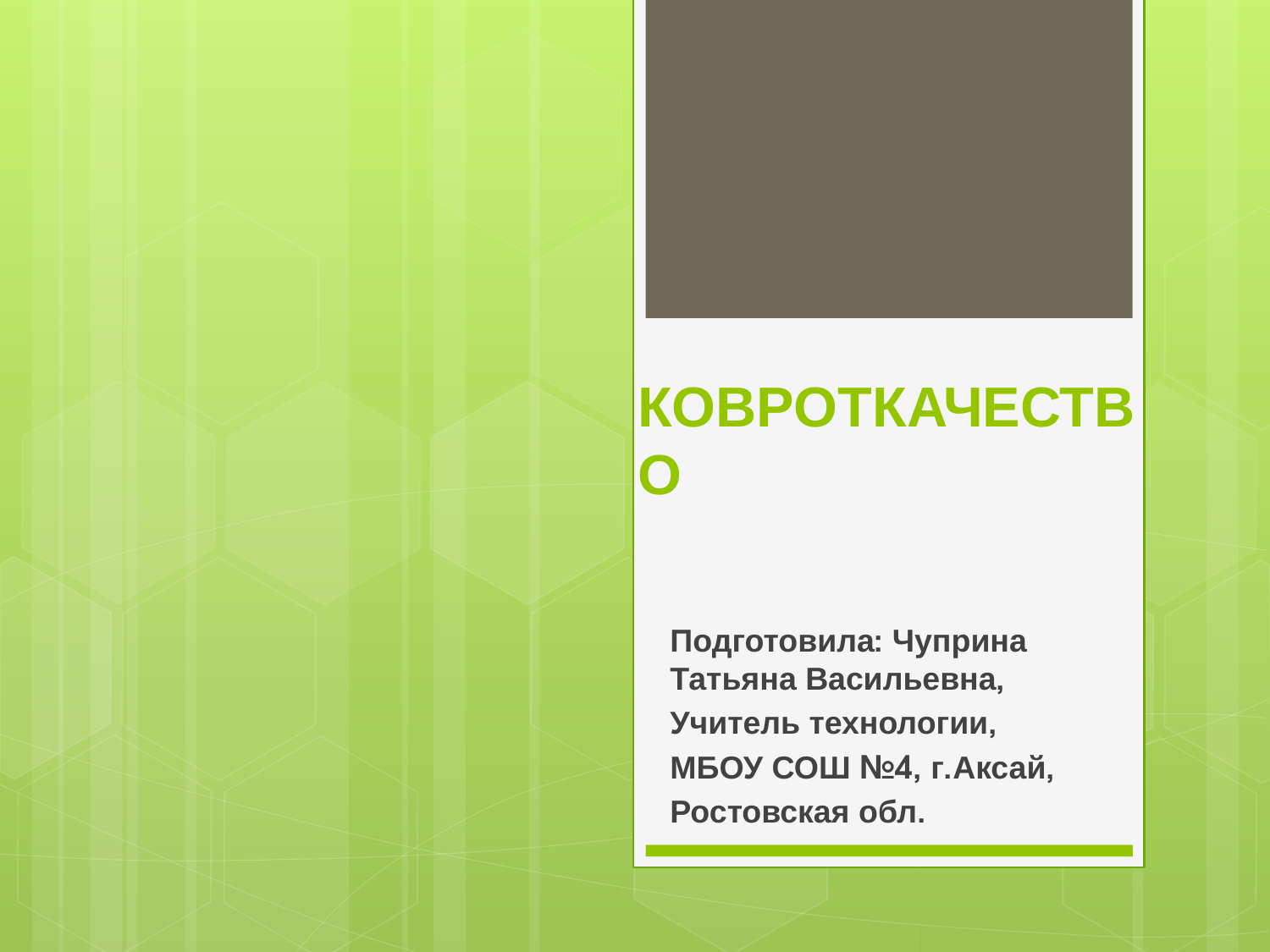

# КОВРОТКАЧЕСТВО
Подготовила: Чуприна Татьяна Васильевна,
Учитель технологии,
МБОУ СОШ №4, г.Аксай,
Ростовская обл.